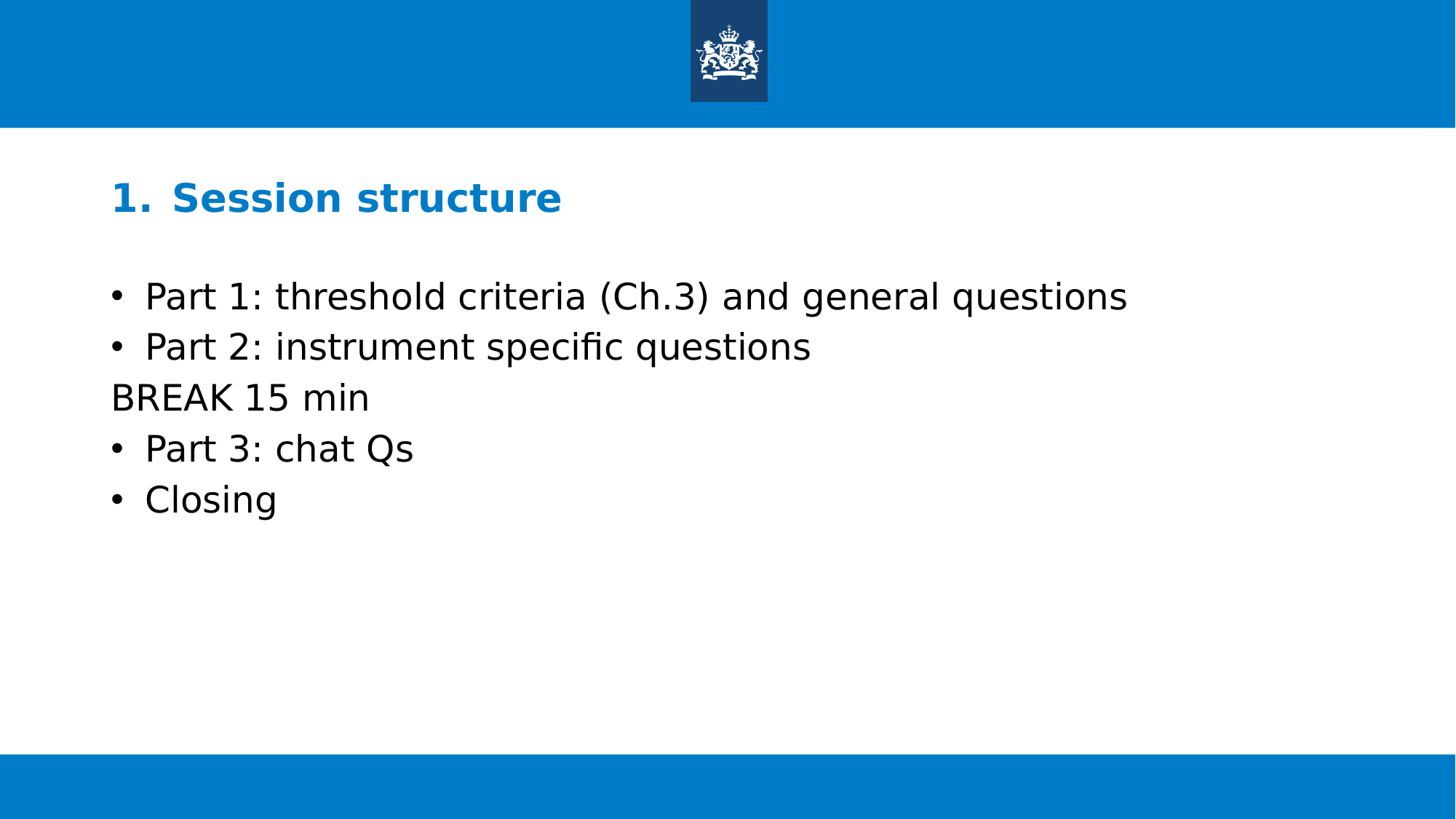

# Session structure
Part 1: threshold criteria (Ch.3) and general questions
Part 2: instrument specific questions
BREAK 15 min
Part 3: chat Qs
Closing